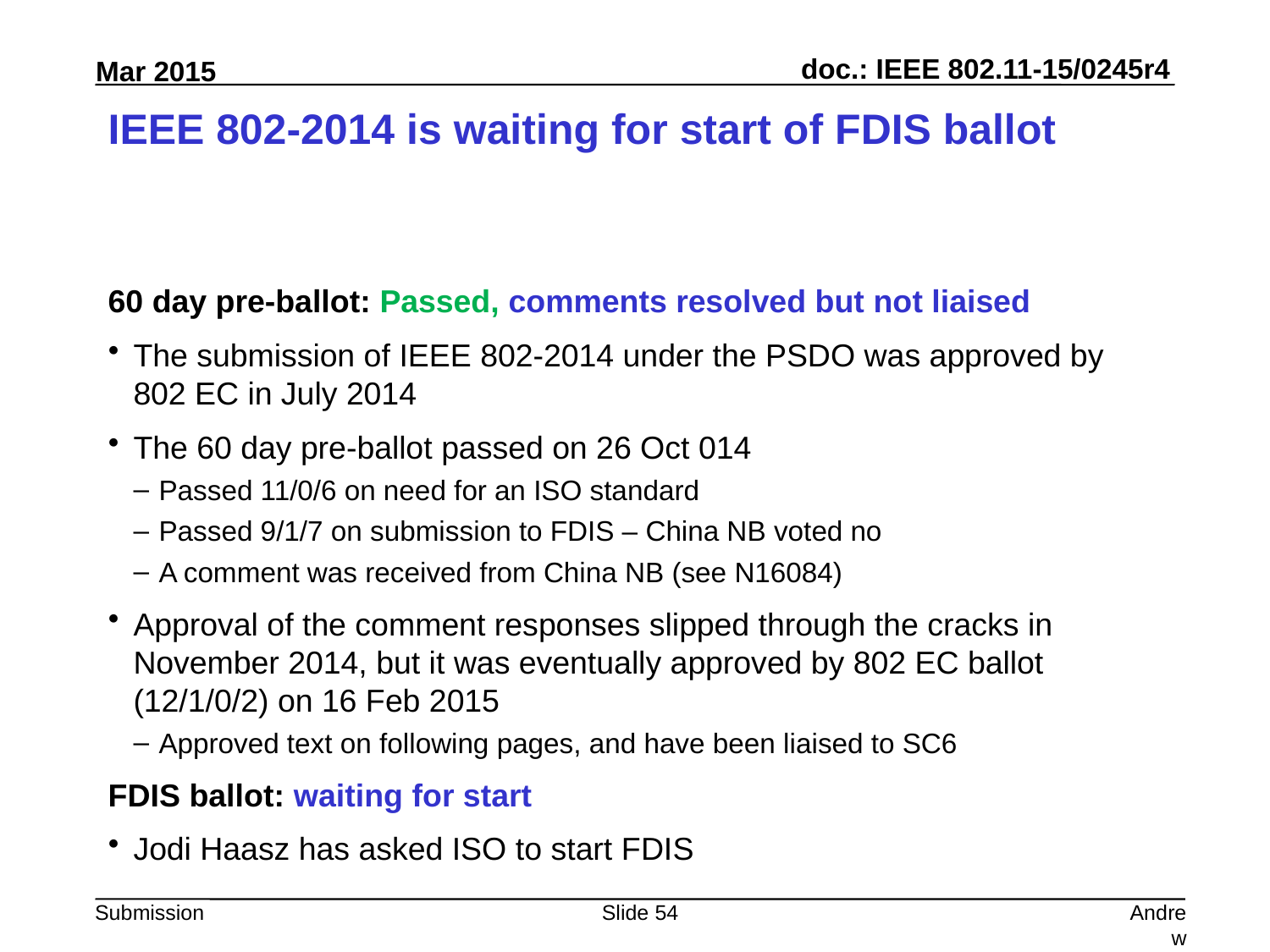

# IEEE 802-2014 is waiting for start of FDIS ballot
60 day pre-ballot: Passed, comments resolved but not liaised
The submission of IEEE 802-2014 under the PSDO was approved by 802 EC in July 2014
The 60 day pre-ballot passed on 26 Oct 014
Passed 11/0/6 on need for an ISO standard
Passed 9/1/7 on submission to FDIS – China NB voted no
A comment was received from China NB (see N16084)
Approval of the comment responses slipped through the cracks in November 2014, but it was eventually approved by 802 EC ballot (12/1/0/2) on 16 Feb 2015
Approved text on following pages, and have been liaised to SC6
FDIS ballot: waiting for start
Jodi Haasz has asked ISO to start FDIS

Slide 54
Andrew Myles, Cisco